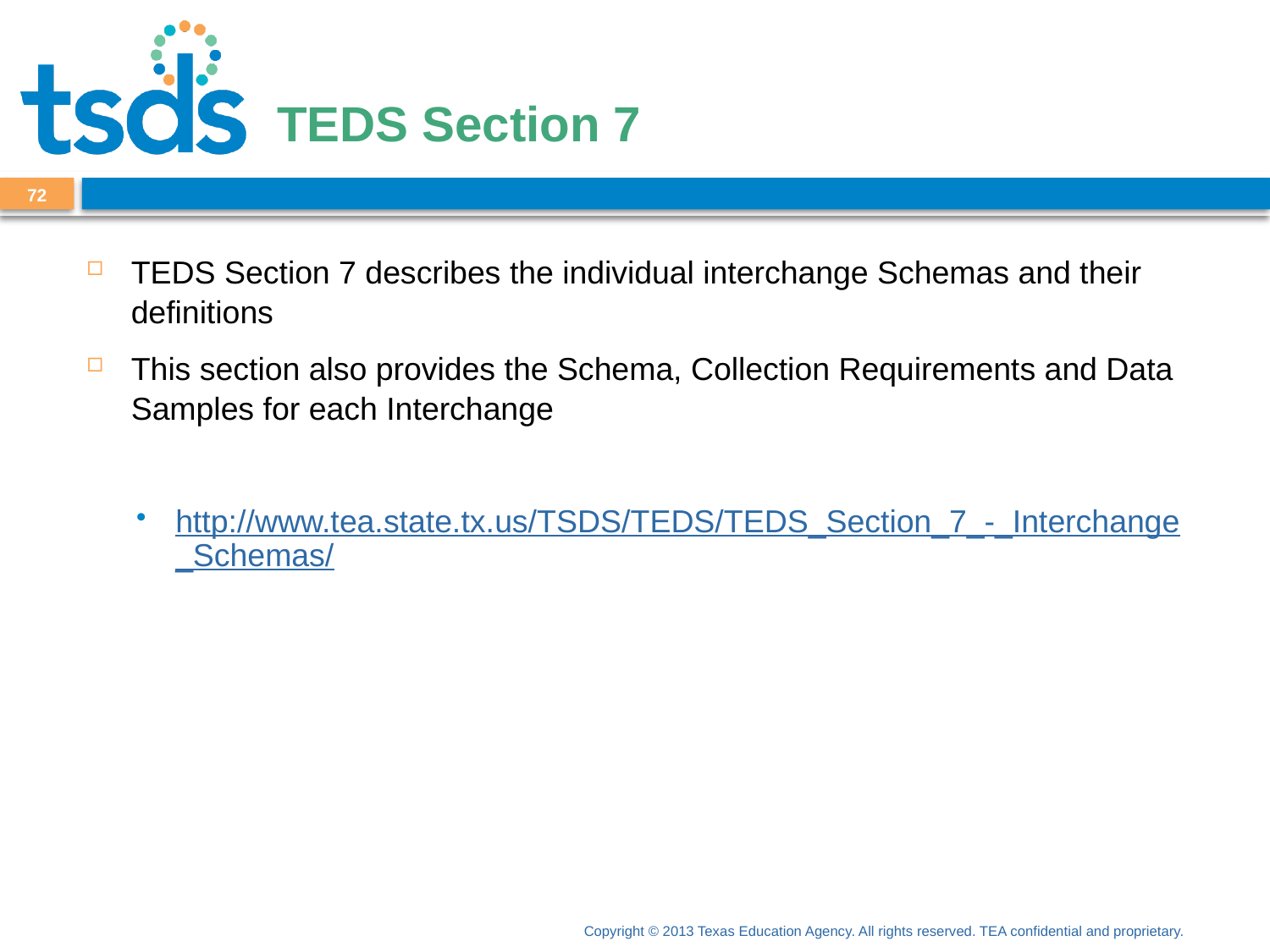

# TEDS Section 7
72
TEDS Section 7 describes the individual interchange Schemas and their definitions
This section also provides the Schema, Collection Requirements and Data Samples for each Interchange

http://www.tea.state.tx.us/TSDS/TEDS/TEDS_Section_7_-_Interchange_Schemas/